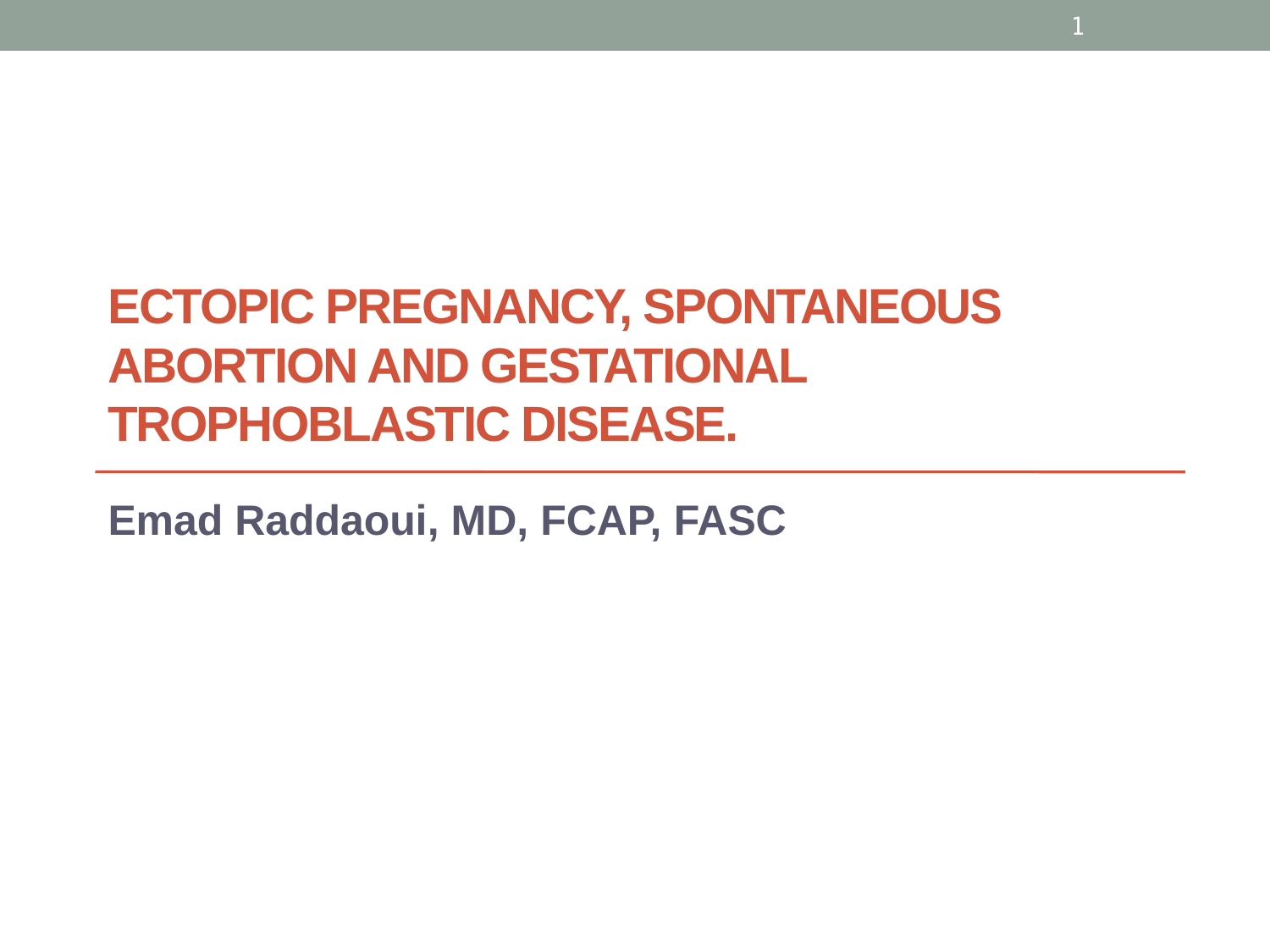

1
# Ectopic pregnancy, spontaneous abortion and gestational trophoblastic disease.
Emad Raddaoui, MD, FCAP, FASC